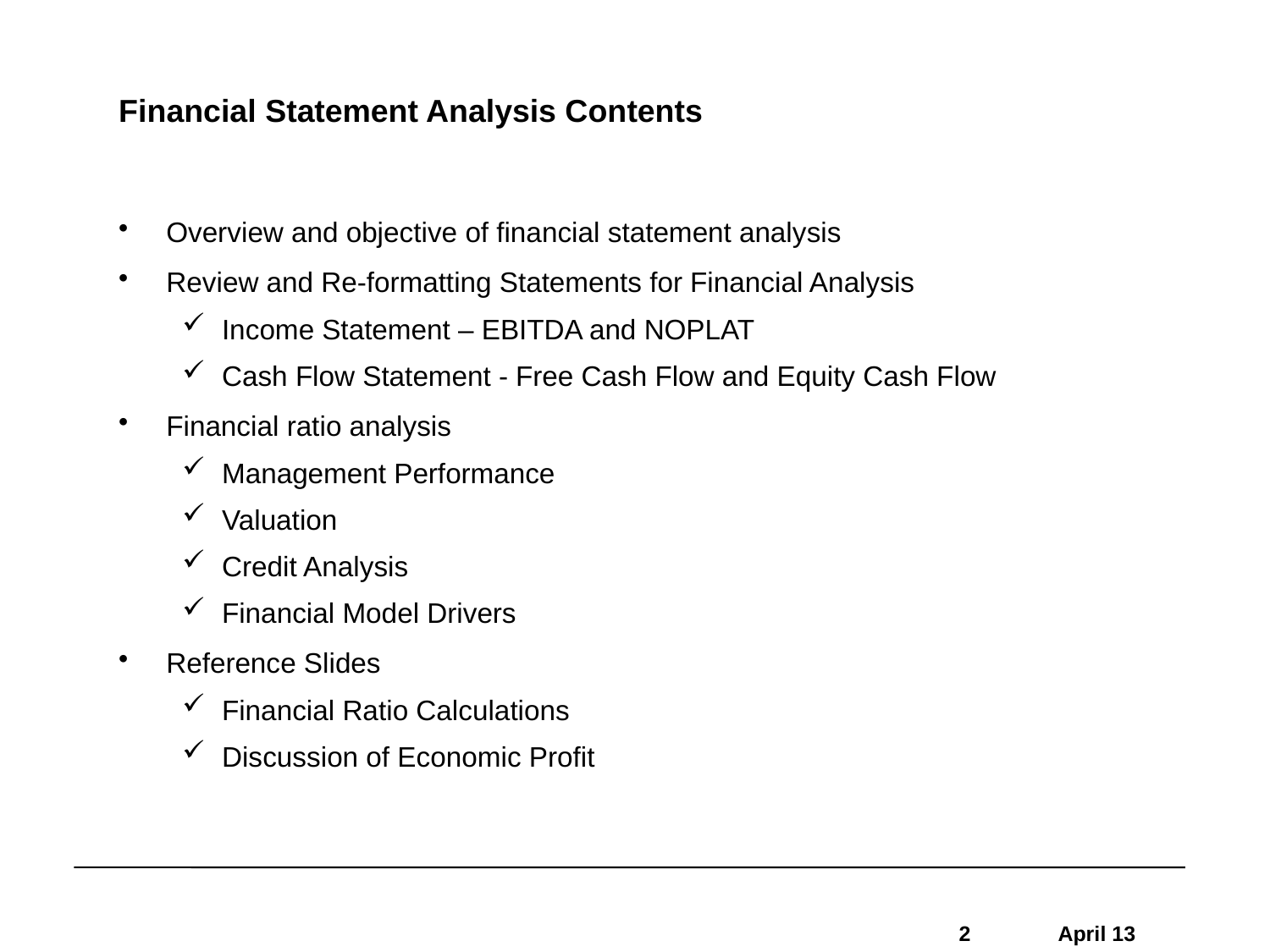

# Financial Statement Analysis Contents
Overview and objective of financial statement analysis
Review and Re-formatting Statements for Financial Analysis
Income Statement – EBITDA and NOPLAT
Cash Flow Statement - Free Cash Flow and Equity Cash Flow
Financial ratio analysis
Management Performance
Valuation
Credit Analysis
Financial Model Drivers
Reference Slides
Financial Ratio Calculations
Discussion of Economic Profit